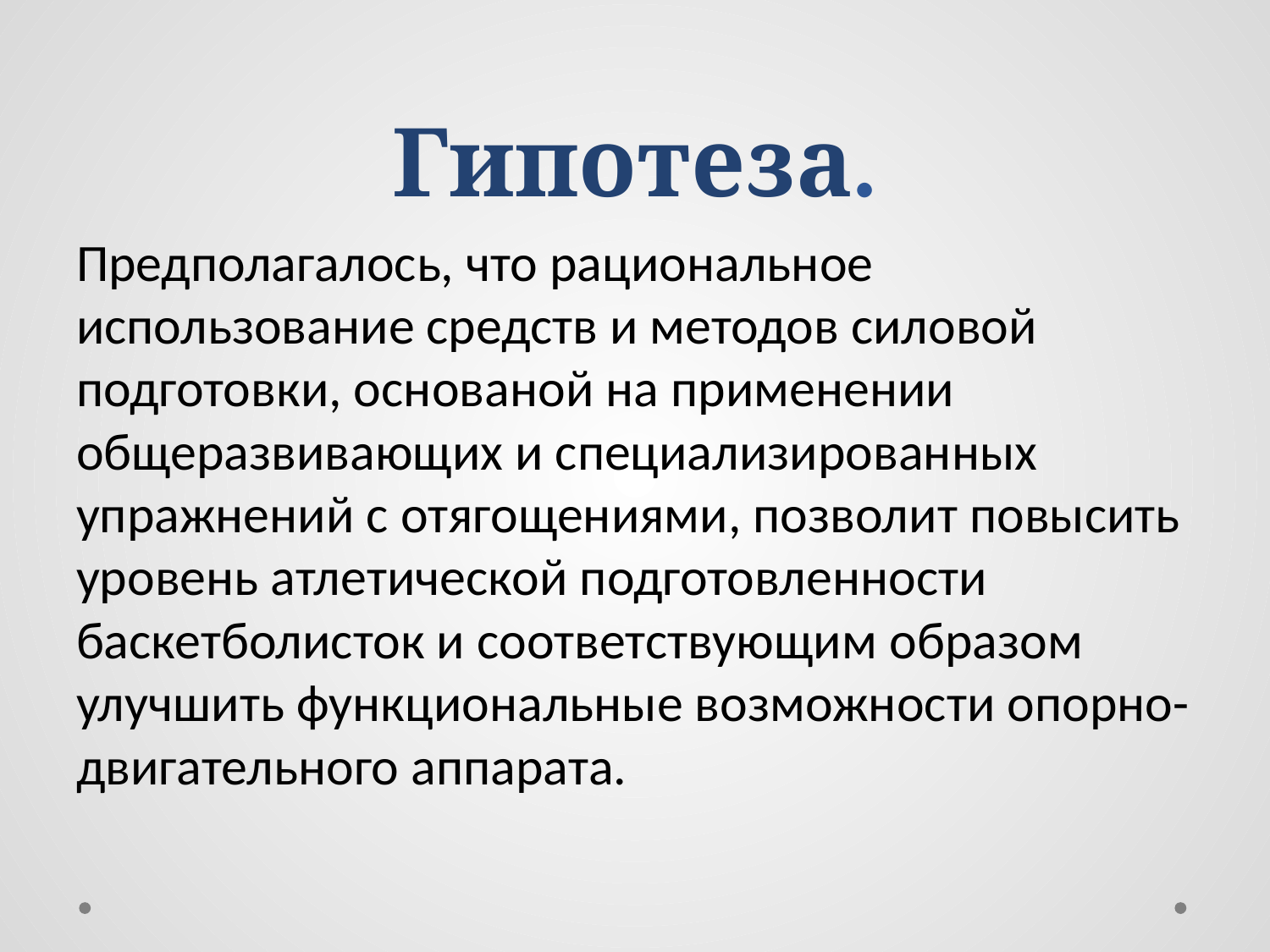

# Гипотеза.
Предполагалось, что рациональное использование средств и методов силовой подготовки, основаной на применении общеразвивающих и специализированных упражнений с отягощениями, позволит повысить уровень атлетической подготовленности баскетболисток и соответствующим образом улучшить функциональные возможности опорно- двигательного аппарата.